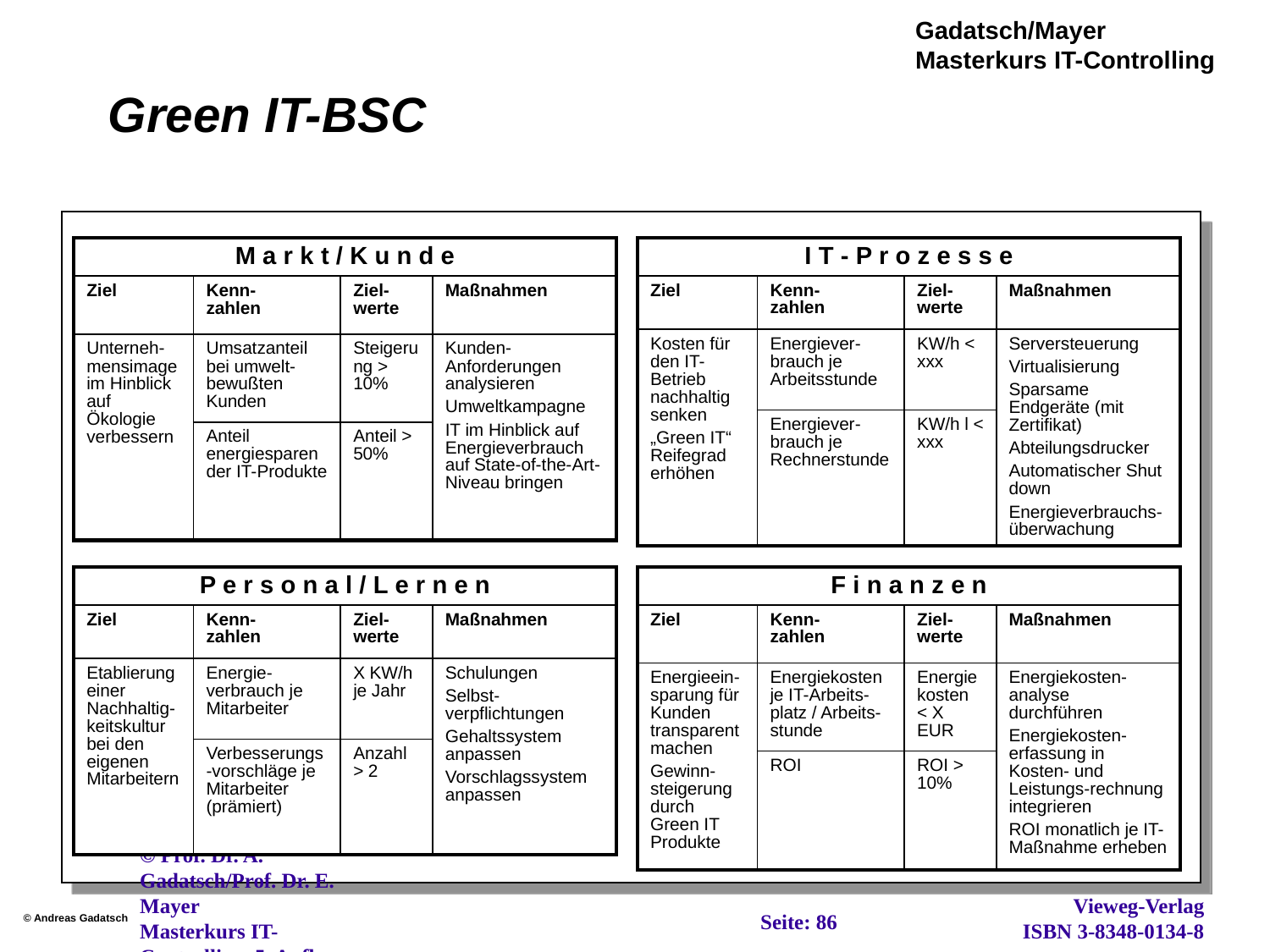

# Green IT-BSC

| M a r k t / K u n d e |  |  |  |
| --- | --- | --- | --- |
| Ziel | Kenn- zahlen | Ziel- werte | Maßnahmen |
| Unterneh-mensimage im Hinblick auf Ökologie verbessern | Umsatzanteil bei umwelt-bewußten Kunden | Steigerung > 10% | Kunden-Anforderungen analysieren Umweltkampagne IT im Hinblick auf Energieverbrauch auf State-of-the-Art-Niveau bringen |
|  | Anteil energiesparender IT-Produkte | Anteil > 50% |  |
| I T - P r o z e s s e |  |  |  |
| --- | --- | --- | --- |
| Ziel | Kenn- zahlen | Ziel- werte | Maßnahmen |
| Kosten für den IT-Betrieb nachhaltig senken „Green IT“ Reifegrad erhöhen | Energiever-brauch je Arbeitsstunde | KW/h < xxx | Serversteuerung Virtualisierung Sparsame Endgeräte (mit Zertifikat) Abteilungsdrucker Automatischer Shut down Energieverbrauchs-überwachung |
|  | Energiever-brauch je Rechnerstunde | KW/h l < xxx |  |
| P e r s o n a l / L e r n e n |  |  |  |
| --- | --- | --- | --- |
| Ziel | Kenn- zahlen | Ziel- werte | Maßnahmen |
| Etablierung einer Nachhaltig-keitskultur bei den eigenen Mitarbeitern | Energie-verbrauch je Mitarbeiter | X KW/h je Jahr | Schulungen Selbst-verpflichtungen Gehaltssystem anpassen Vorschlagssystem anpassen |
|  | Verbesserungs-vorschläge je Mitarbeiter (prämiert) | Anzahl > 2 |  |
| F i n a n z e n |  |  |  |
| --- | --- | --- | --- |
| Ziel | Kenn- zahlen | Ziel- werte | Maßnahmen |
| Energieein-sparung für Kunden transparent machen Gewinn-steigerung durch Green IT Produkte | Energiekosten je IT-Arbeits-platz / Arbeits-stunde | Energiekosten < X EUR | Energiekosten-analyse durchführen Energiekosten-erfassung in Kosten- und Leistungs-rechnung integrieren ROI monatlich je IT-Maßnahme erheben |
|  | ROI | ROI > 10% |  |
© Prof. Dr. A. Gadatsch/Prof. Dr. E. Mayer
Masterkurs IT-Controlling, 5. Aufl., Wiesbaden, 2012

Seite: 86